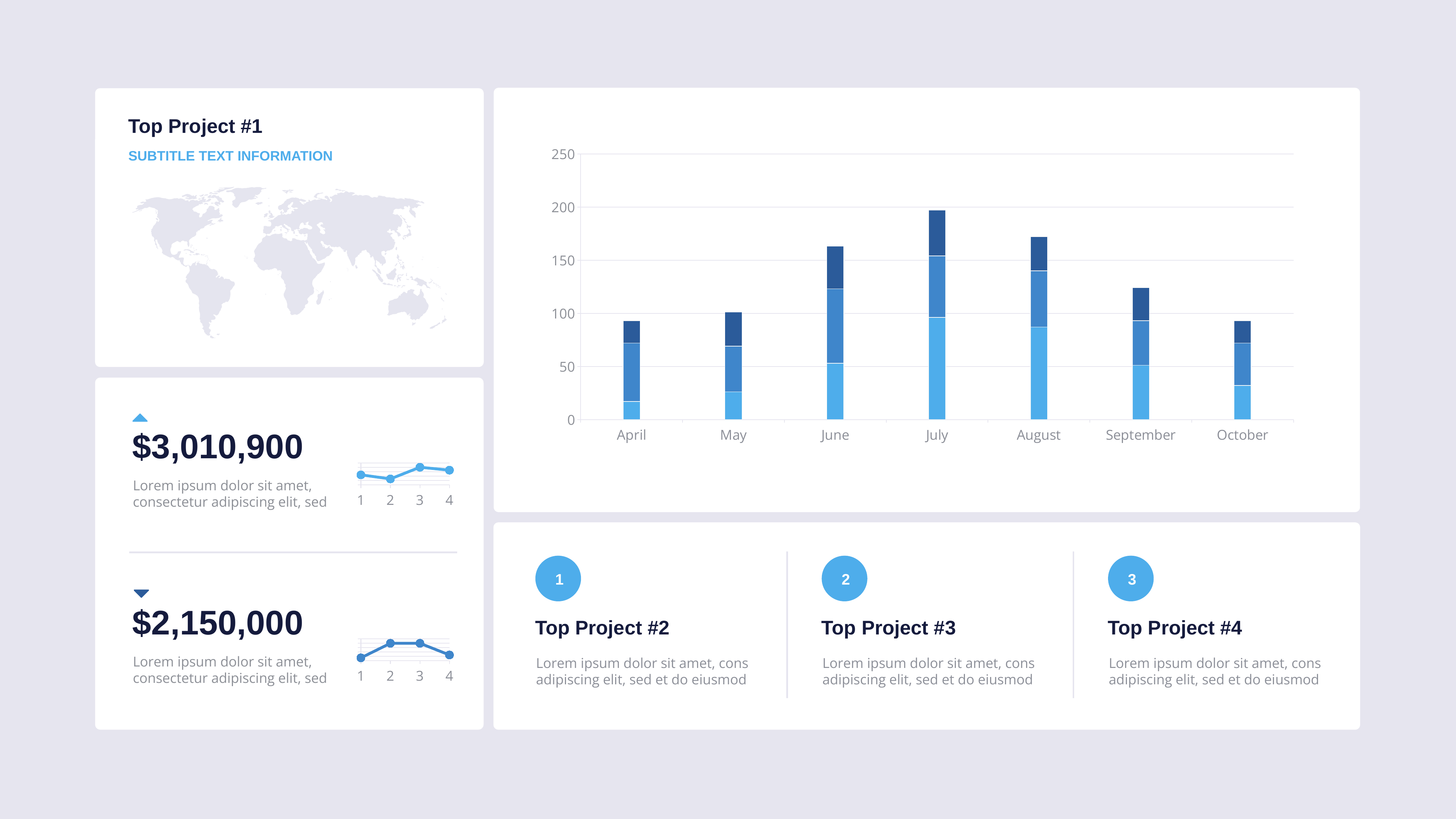

Top Project #1

### Chart

| Category | Category 1 | Category 2 | Category 3 |
|---|---|---|---|
| April | 17.0 | 55.0 | 21.0 |
| May | 26.0 | 43.0 | 32.0 |
| June | 53.0 | 70.0 | 40.0 |
| July | 96.0 | 58.0 | 43.0 |
| August | 87.0 | 53.0 | 32.0 |
| September | 51.0 | 42.0 | 31.0 |
| October | 32.0 | 40.0 | 21.0 |
Subtitle text information

$3,010,900

### Chart

| Category | Category 1 |
|---|---|
| 1 | 17.0 |
| 2 | 10.0 |
| 3 | 30.0 |
| 4 | 25.0 |
Lorem ipsum dolor sit amet, consectetur adipiscing elit, sed

1
Top Project #2
Lorem ipsum dolor sit amet, cons adipiscing elit, sed et do eiusmod

2
Top Project #3
Lorem ipsum dolor sit amet, cons adipiscing elit, sed et do eiusmod

3
Top Project #4
Lorem ipsum dolor sit amet, cons adipiscing elit, sed et do eiusmod

$2,150,000

### Chart

| Category | Category 1 |
|---|---|
| 1 | 5.0 |
| 2 | 30.0 |
| 3 | 30.0 |
| 4 | 10.0 |
Lorem ipsum dolor sit amet, consectetur adipiscing elit, sed